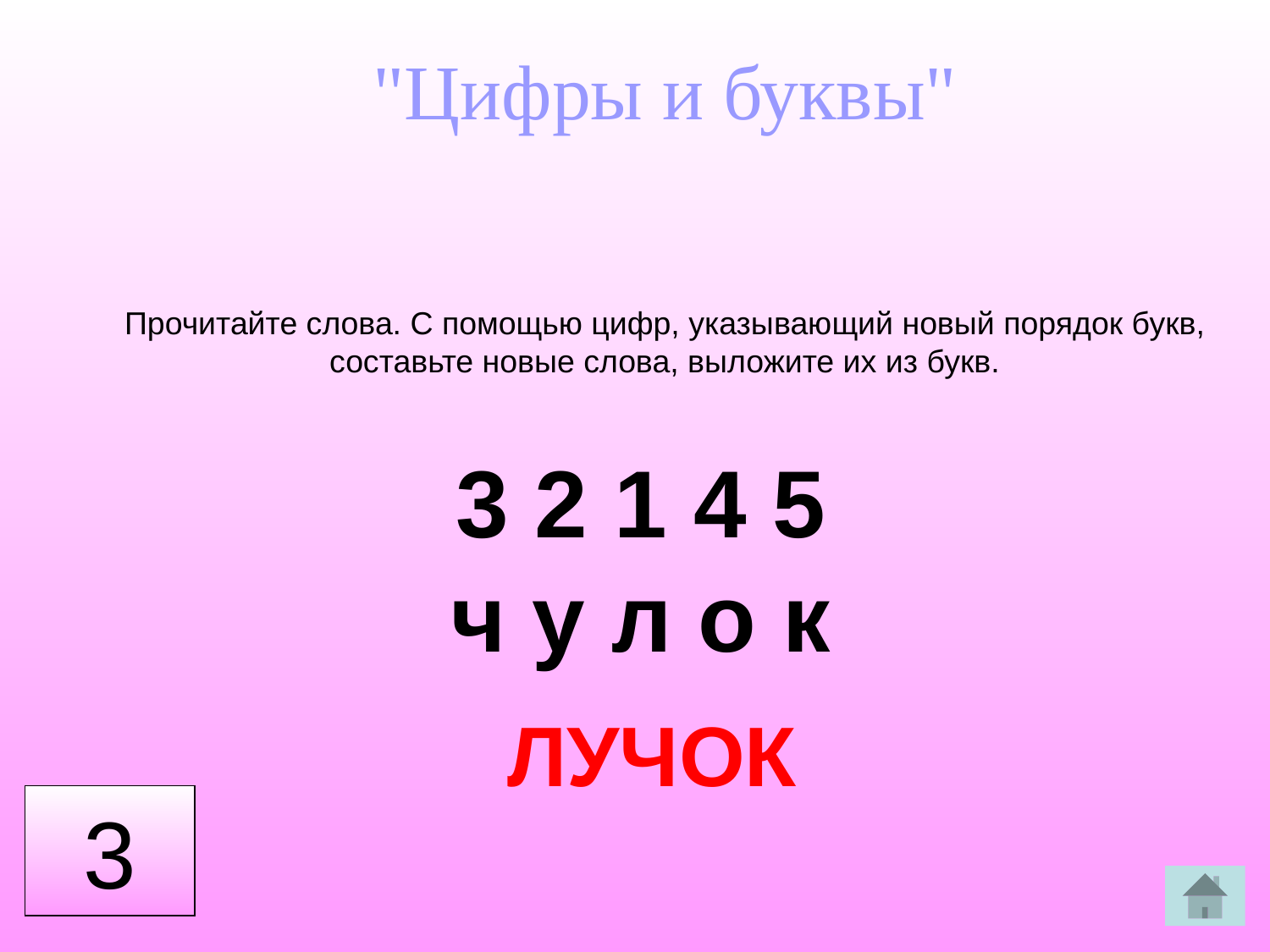

"Цифры и буквы"
Прочитайте слова. С помощью цифр, указывающий новый порядок букв, составьте новые слова, выложите их из букв.
3 2 1 4 5
ч у л о к
ЛУЧОК
3